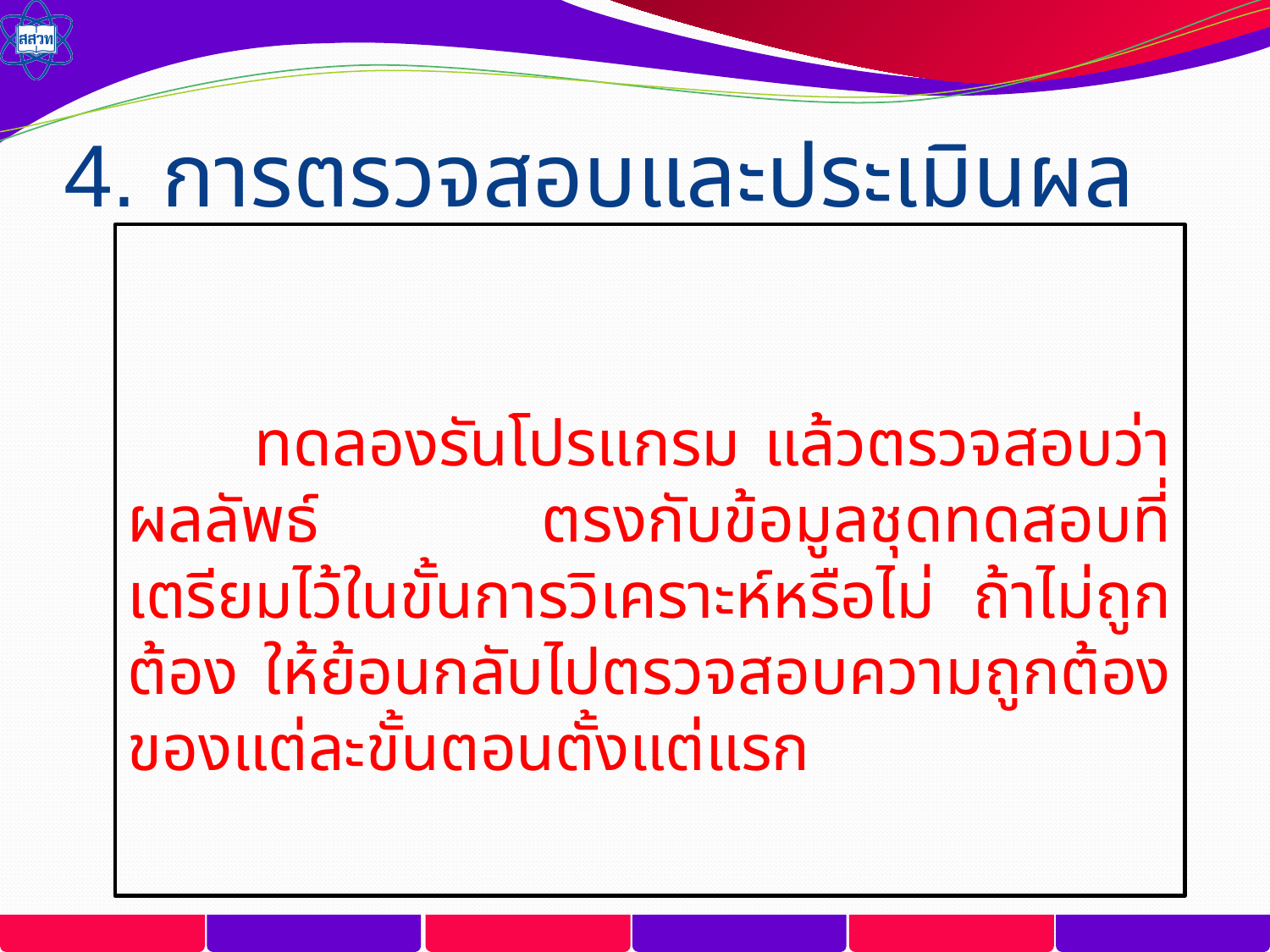

# 4. การตรวจสอบและประเมินผล

	ทดลองรันโปรแกรม แล้วตรวจสอบว่าผลลัพธ์    ตรงกับข้อมูลชุดทดสอบที่เตรียมไว้ในขั้นการวิเคราะห์หรือไม่ ถ้าไม่ถูกต้อง ให้ย้อนกลับไปตรวจสอบความถูกต้องของแต่ละขั้นตอนตั้งแต่แรก